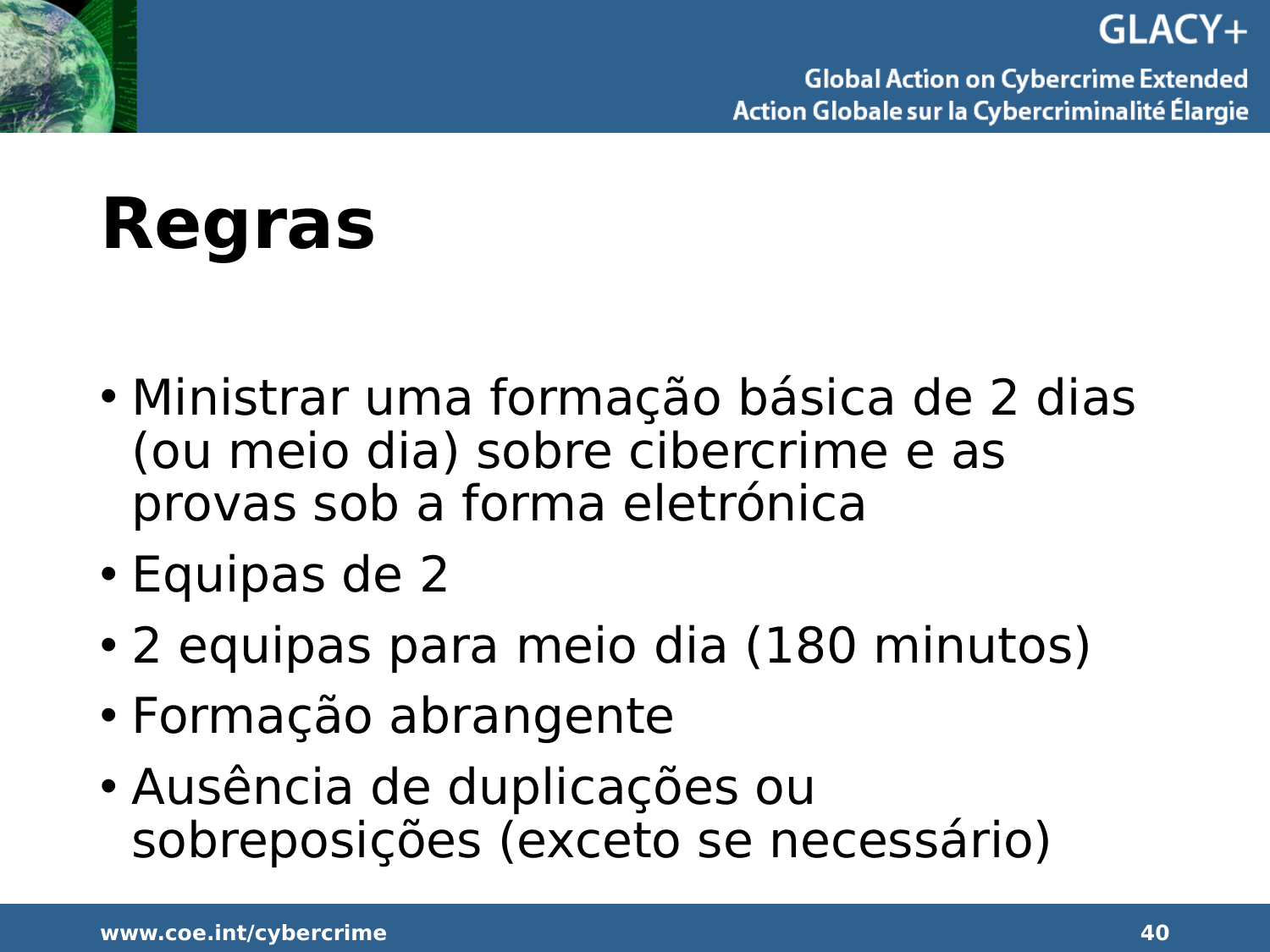

# Regras
Ministrar uma formação básica de 2 dias (ou meio dia) sobre cibercrime e as provas sob a forma eletrónica
Equipas de 2
2 equipas para meio dia (180 minutos)
Formação abrangente
Ausência de duplicações ou sobreposições (exceto se necessário)

www.coe.int/cybercrime
40